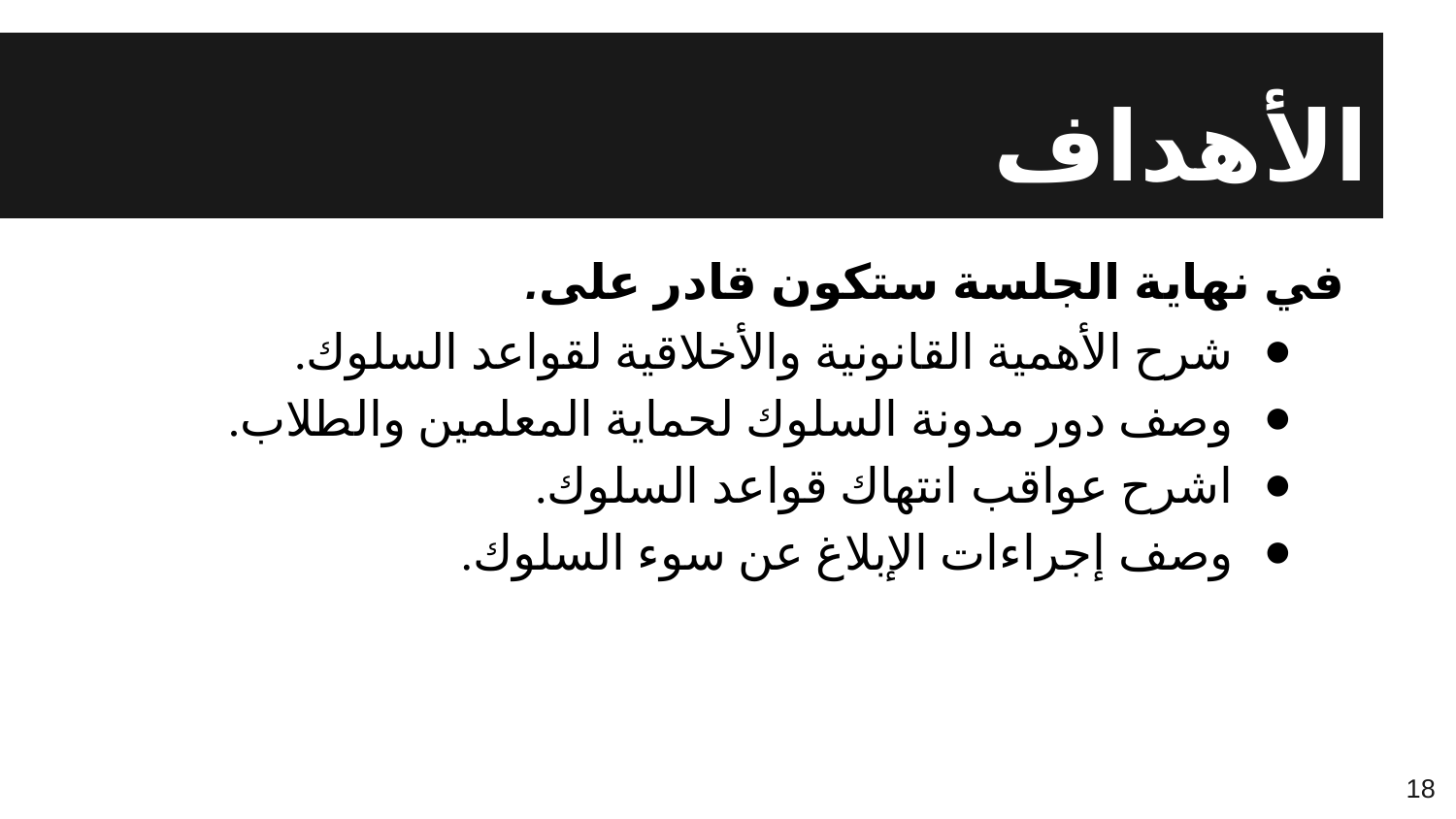

# الأهداف
في نهاية الجلسة ستكون قادر على.
شرح الأهمية القانونية والأخلاقية لقواعد السلوك.
وصف دور مدونة السلوك لحماية المعلمين والطلاب.
اشرح عواقب انتهاك قواعد السلوك.
وصف إجراءات الإبلاغ عن سوء السلوك.
18